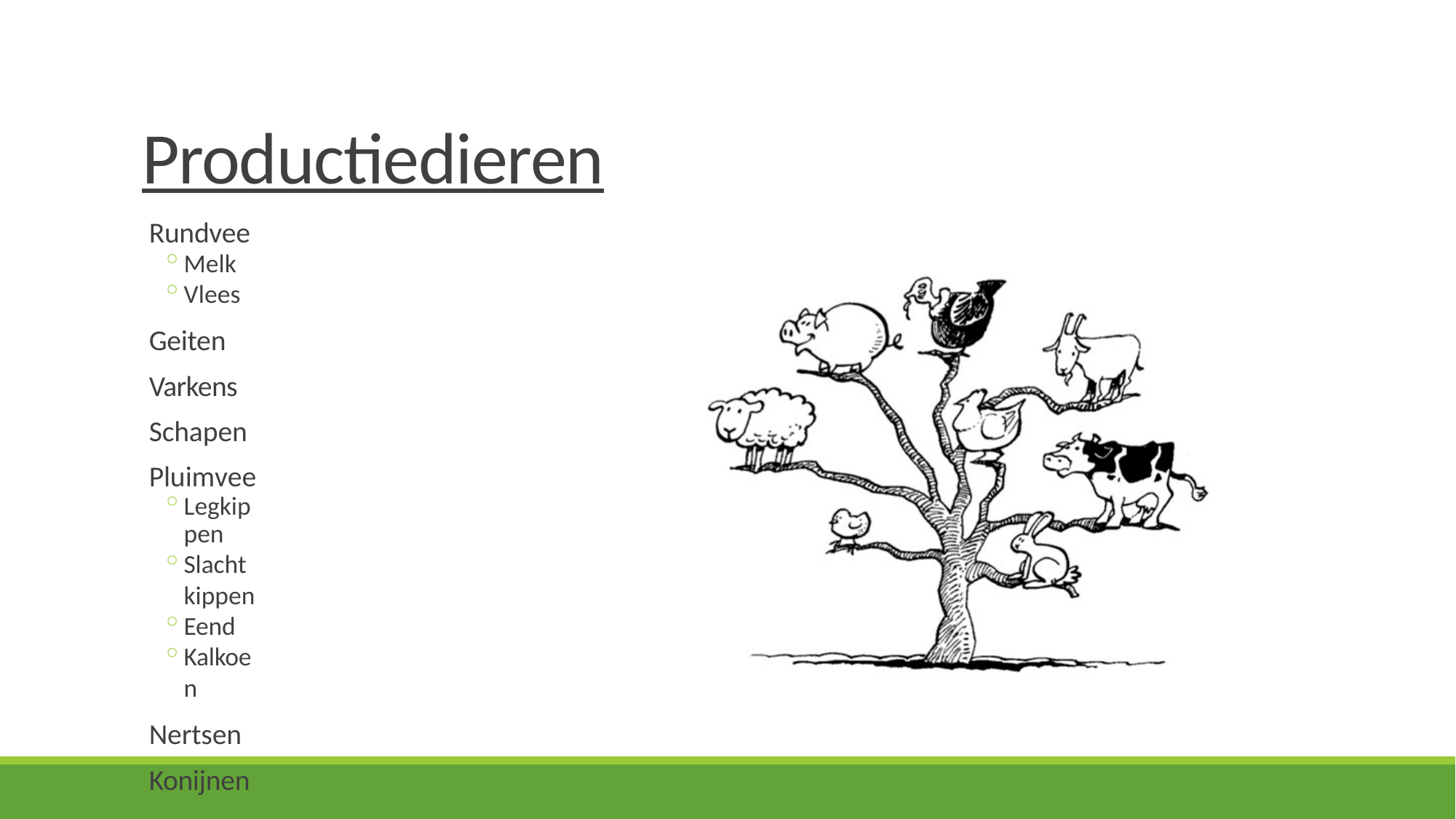

# Productiedieren
Rundvee
Melk
Vlees
Geiten  Varkens  Schapen  Pluimvee
Legkippen
Slachtkippen
Eend
Kalkoen
Nertsen
Konijnen